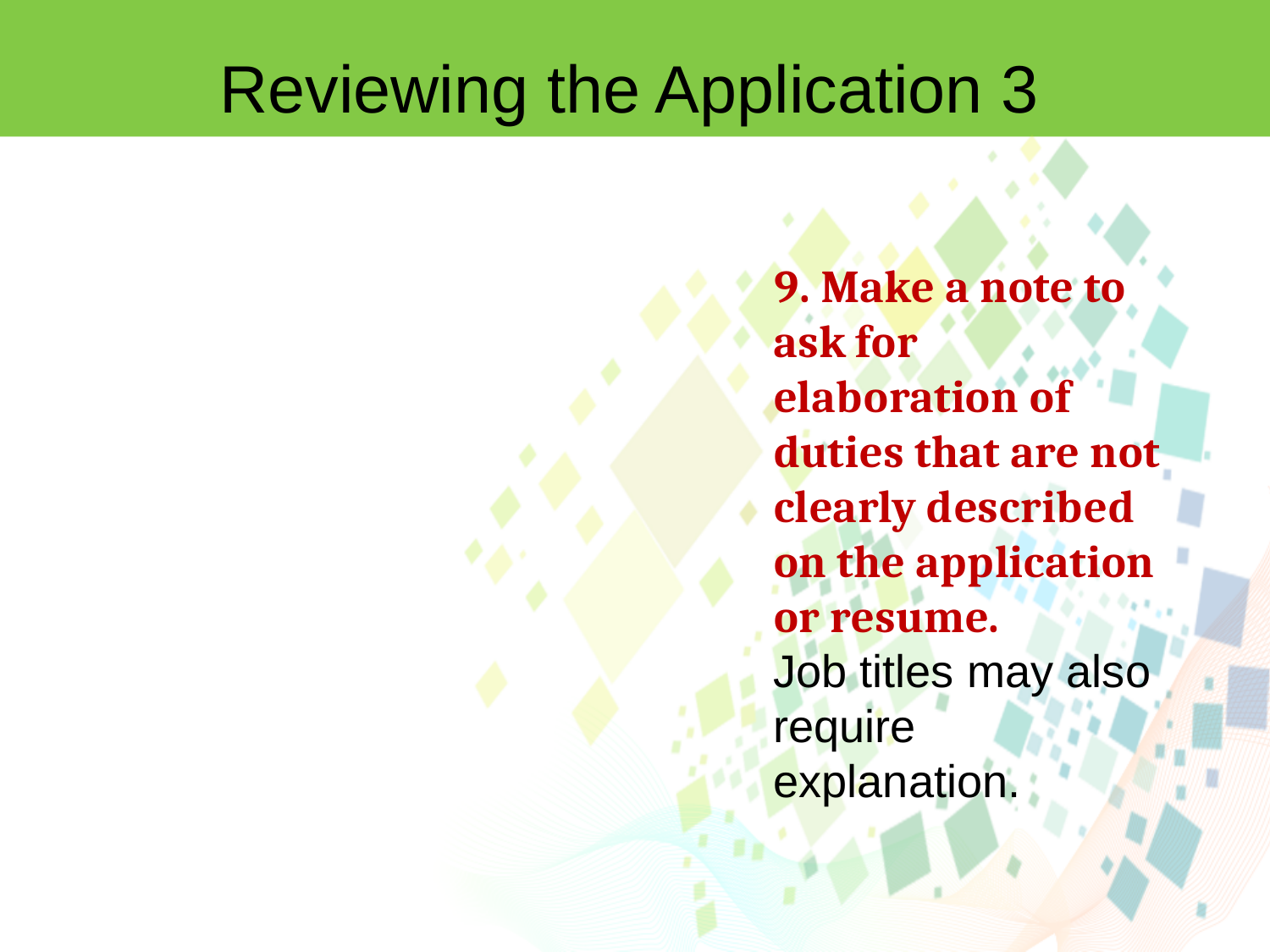

Reviewing the Application 3
9. Make a note to ask for elaboration of duties that are not clearly described on the application
or resume.
Job titles may also require
explanation.